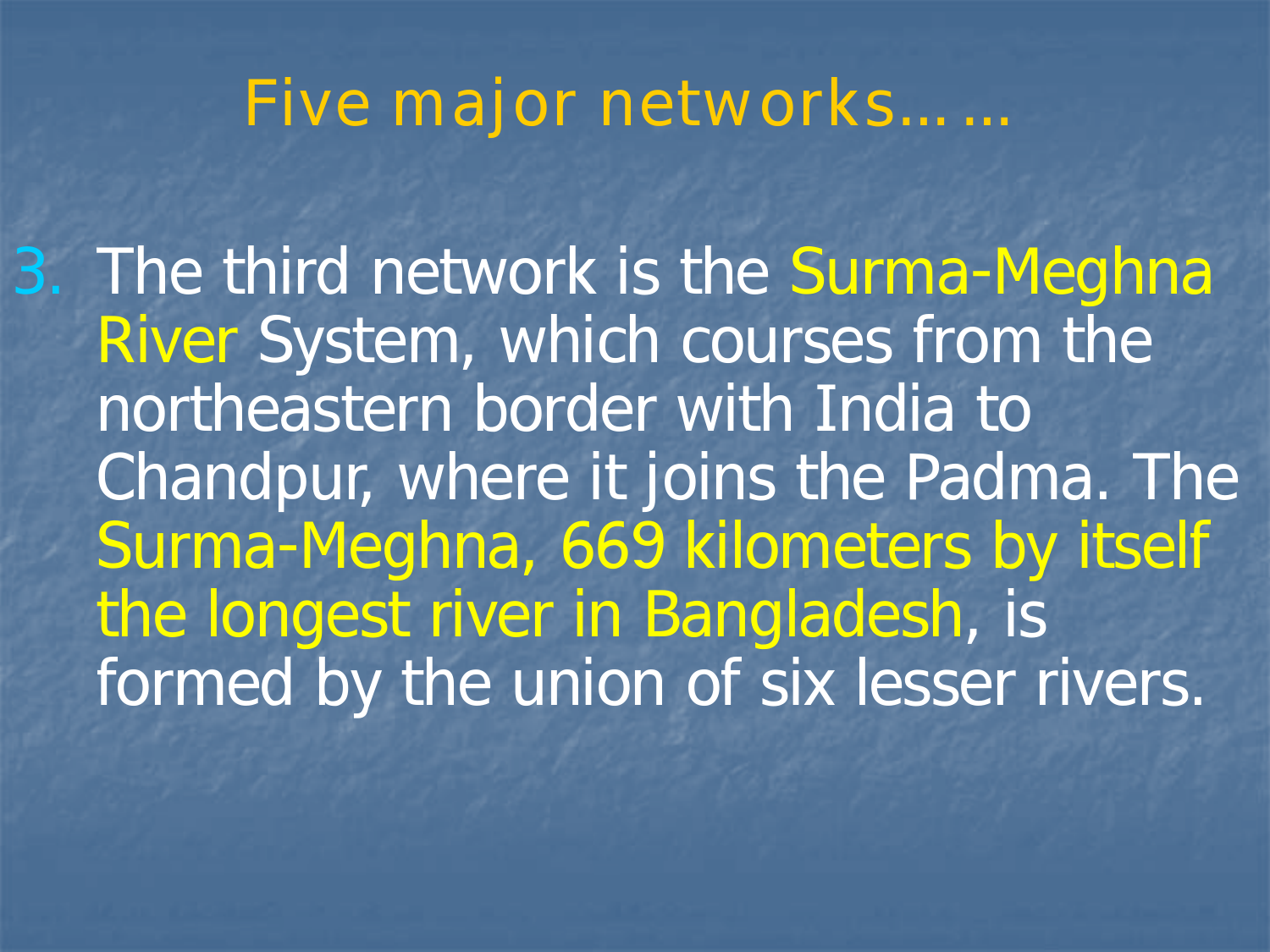

# Five major networks……
The third network is the Surma-Meghna River System, which courses from the northeastern border with India to Chandpur, where it joins the Padma. The Surma-Meghna, 669 kilometers by itself the longest river in Bangladesh, is formed by the union of six lesser rivers.